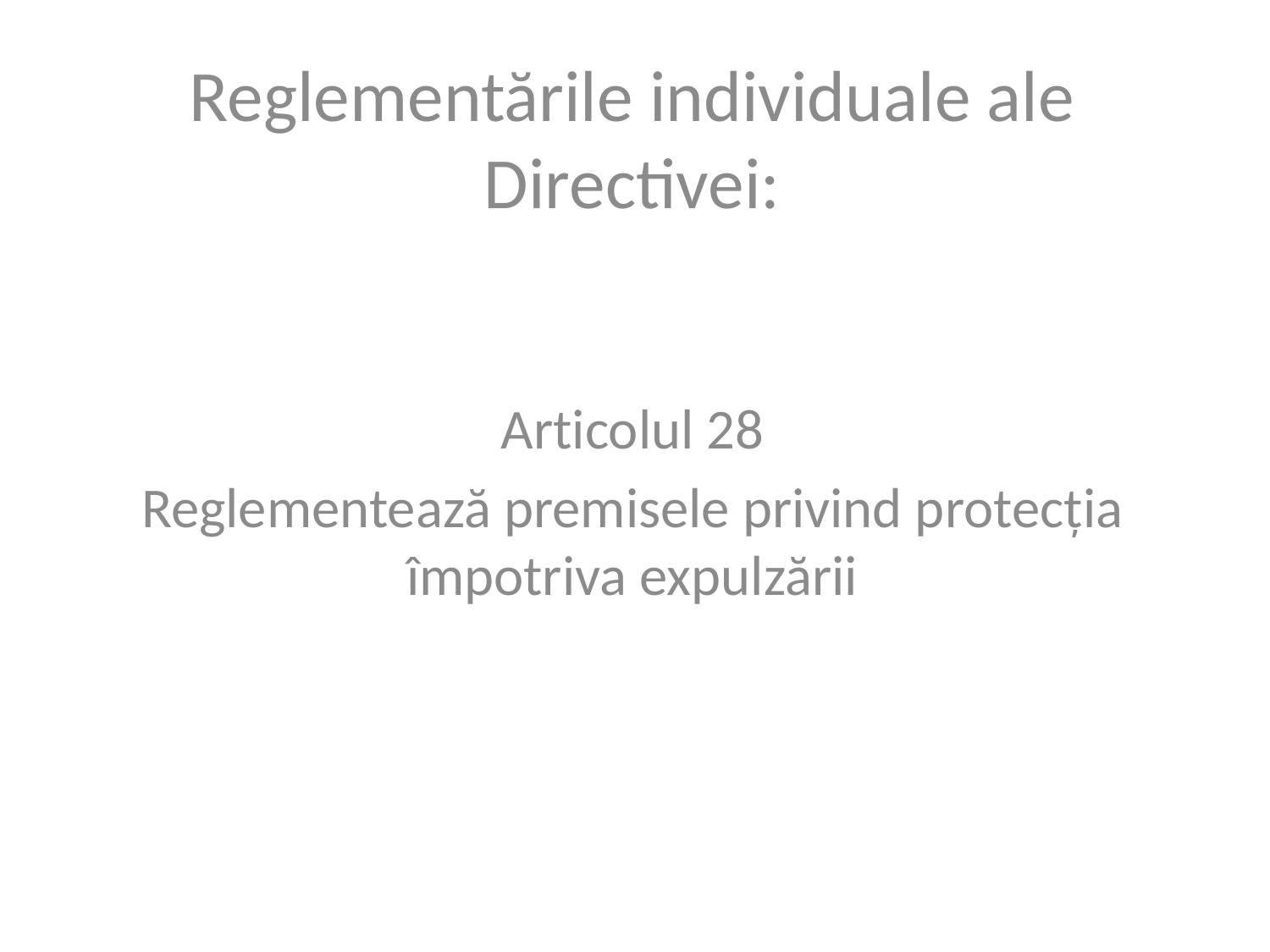

Reglementările individuale ale Directivei:

Articolul 28
Reglementează premisele privind protecția împotriva expulzării